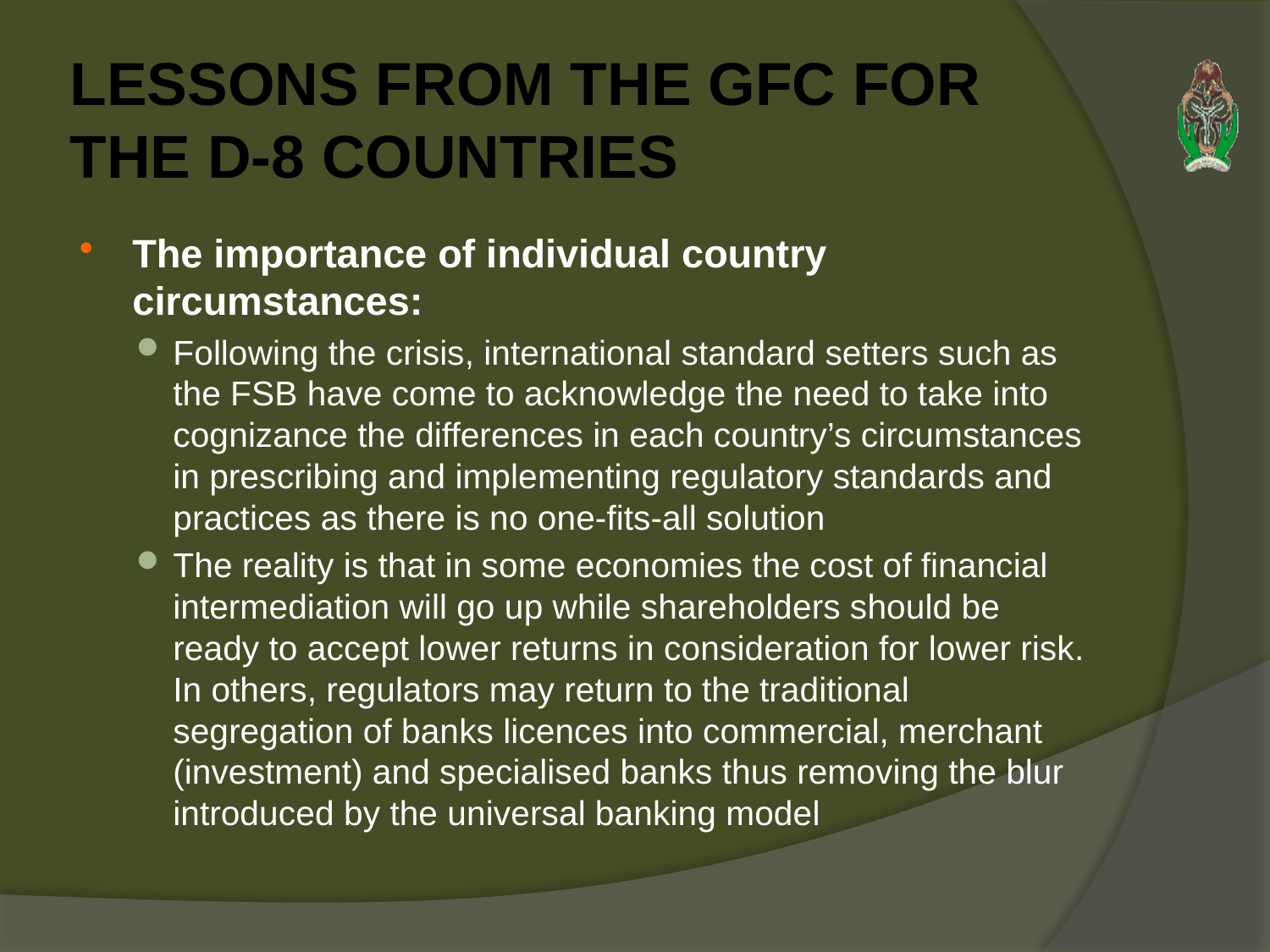

# LESSONS FROM THE GFC FOR THE D-8 COUNTRIES
The importance of individual country circumstances:
Following the crisis, international standard setters such as the FSB have come to acknowledge the need to take into cognizance the differences in each country’s circumstances in prescribing and implementing regulatory standards and practices as there is no one-fits-all solution
The reality is that in some economies the cost of financial intermediation will go up while shareholders should be ready to accept lower returns in consideration for lower risk. In others, regulators may return to the traditional segregation of banks licences into commercial, merchant (investment) and specialised banks thus removing the blur introduced by the universal banking model